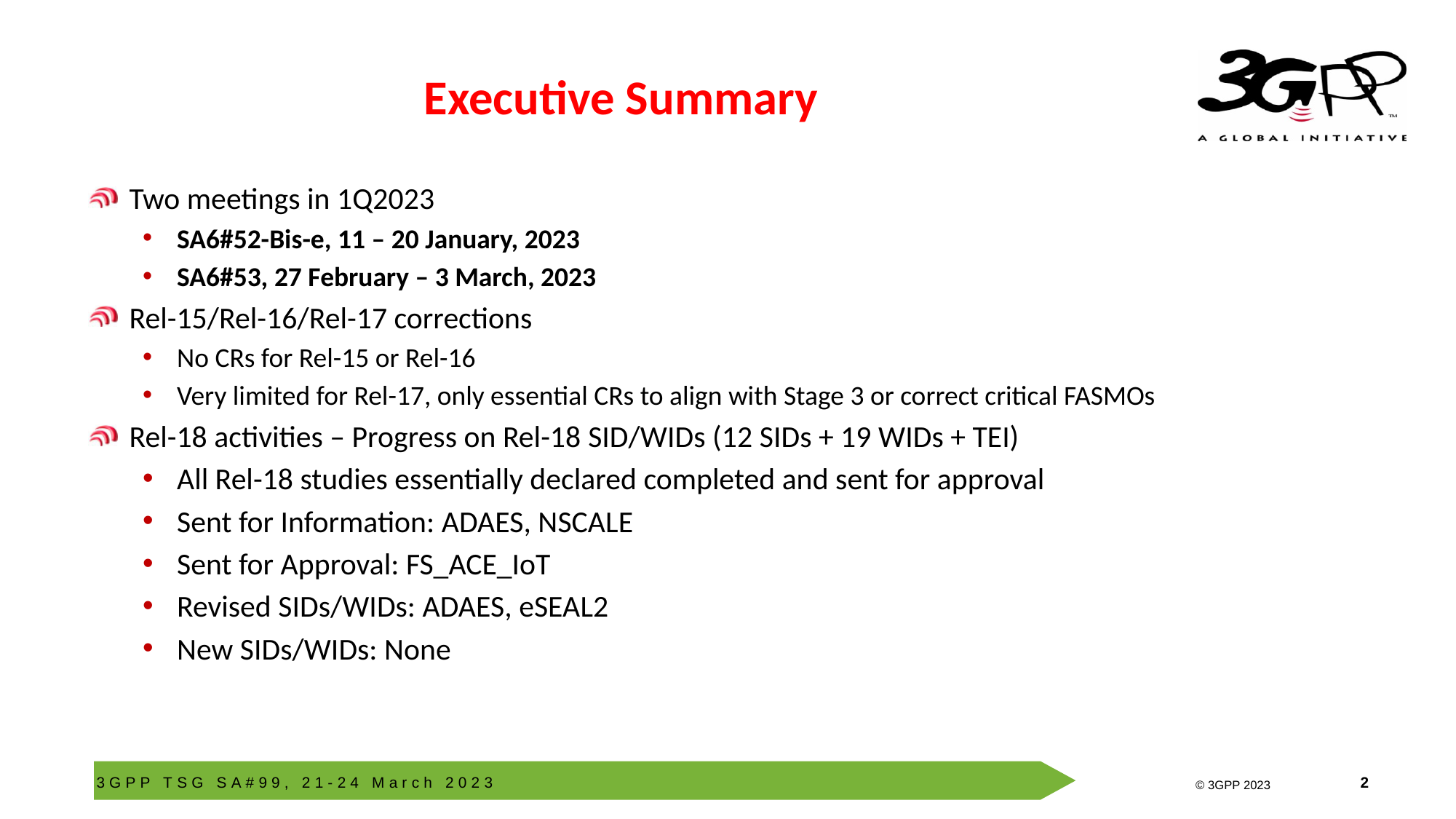

# Executive Summary
Two meetings in 1Q2023
SA6#52-Bis-e, 11 – 20 January, 2023
SA6#53, 27 February – 3 March, 2023
Rel-15/Rel-16/Rel-17 corrections
No CRs for Rel-15 or Rel-16
Very limited for Rel-17, only essential CRs to align with Stage 3 or correct critical FASMOs
Rel-18 activities – Progress on Rel-18 SID/WIDs (12 SIDs + 19 WIDs + TEI)
All Rel-18 studies essentially declared completed and sent for approval
Sent for Information: ADAES, NSCALE
Sent for Approval: FS_ACE_IoT
Revised SIDs/WIDs: ADAES, eSEAL2
New SIDs/WIDs: None